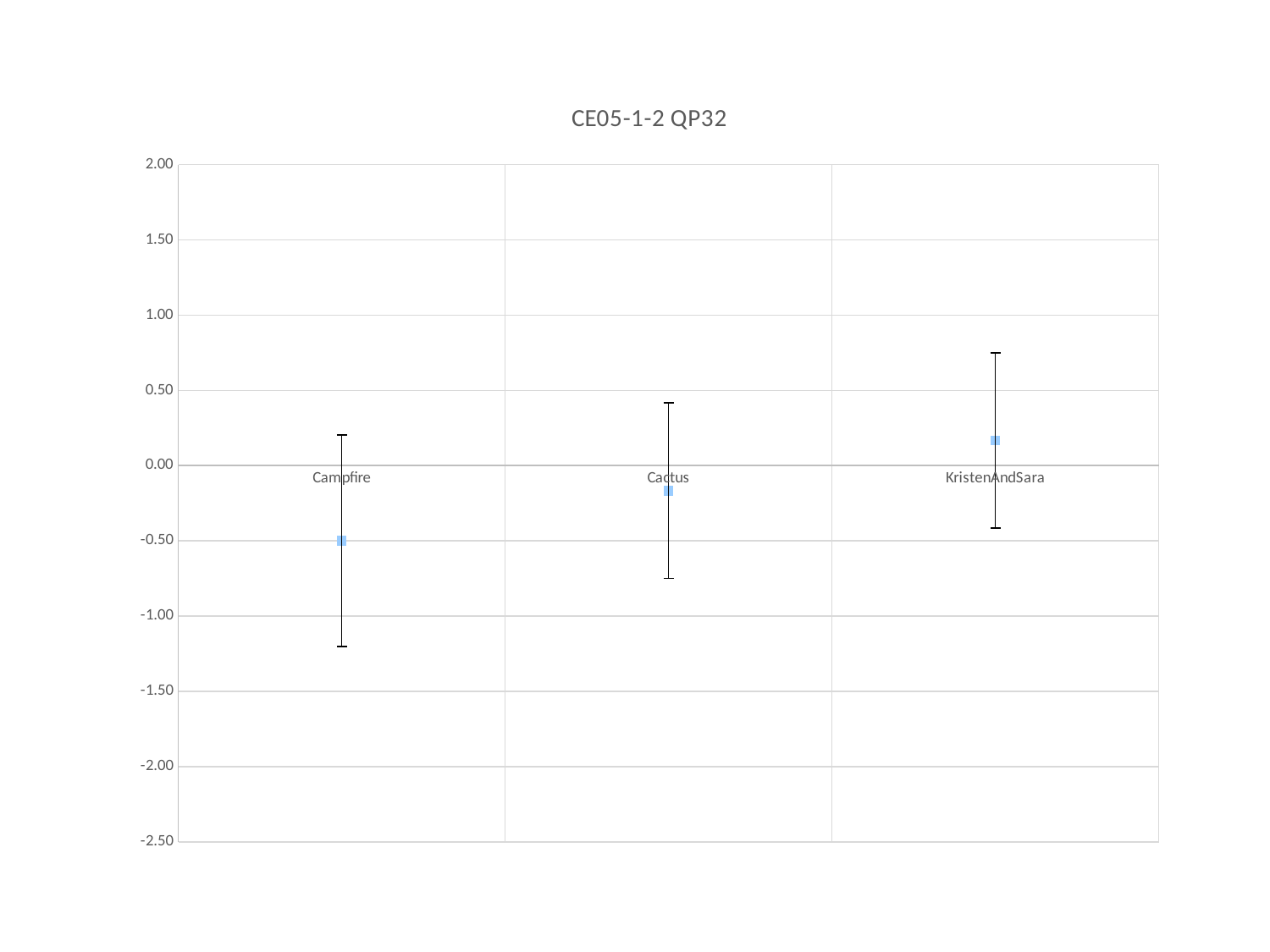

### Chart:

| Category |  |
|---|---|
| Campfire | -0.5 |
| Cactus | -0.166666666666667 |
| KristenAndSara | 0.166666666666667 |